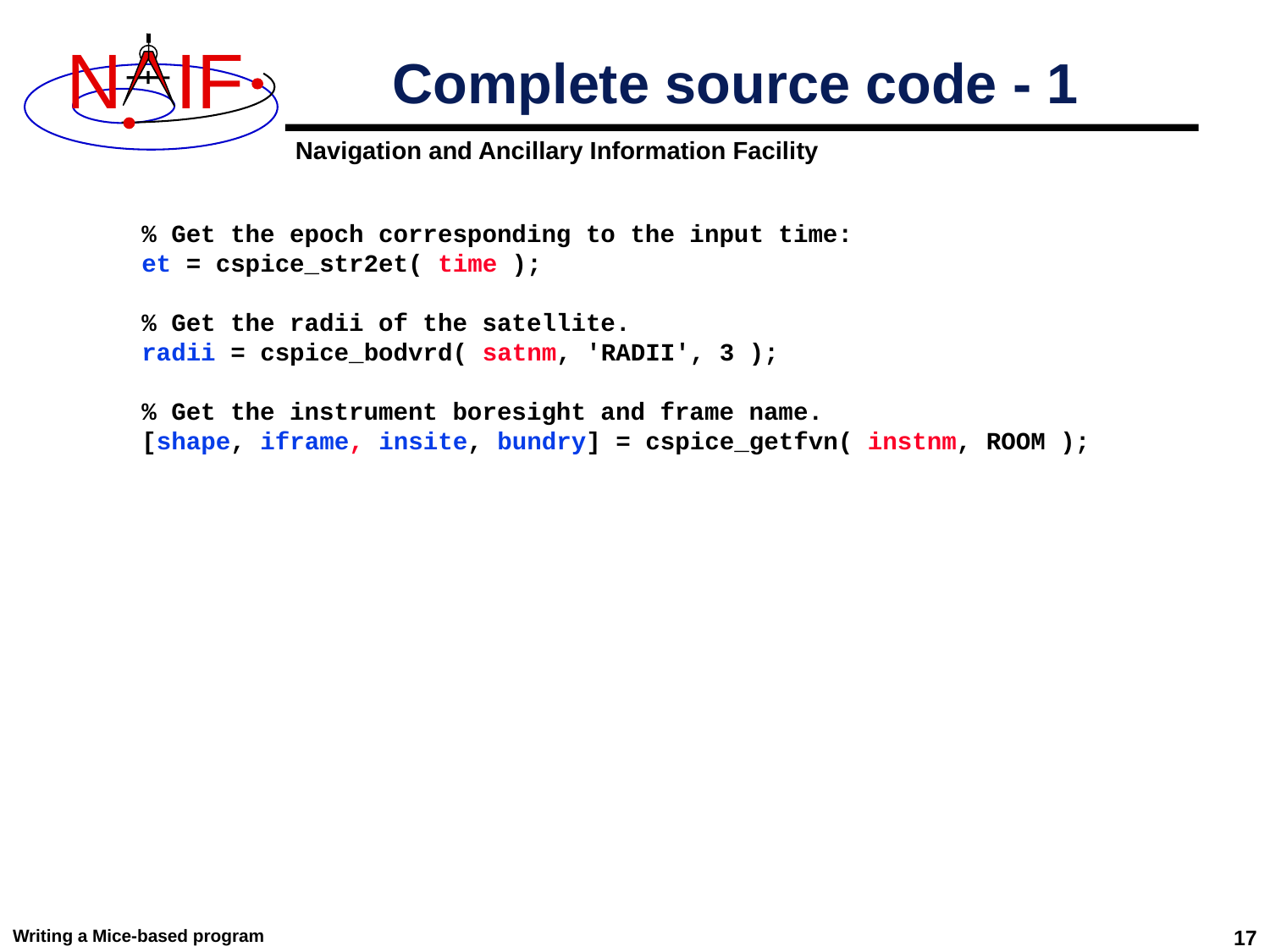

# Complete source code - 1
   % Get the epoch corresponding to the input time:
   et = cspice_str2et( time );

   % Get the radii of the satellite.
   radii = cspice_bodvrd( satnm, 'RADII', 3 );

   % Get the instrument boresight and frame name.
   [shape, iframe, insite, bundry] = cspice_getfvn( instnm, ROOM );

Writing a Mice-based program
17